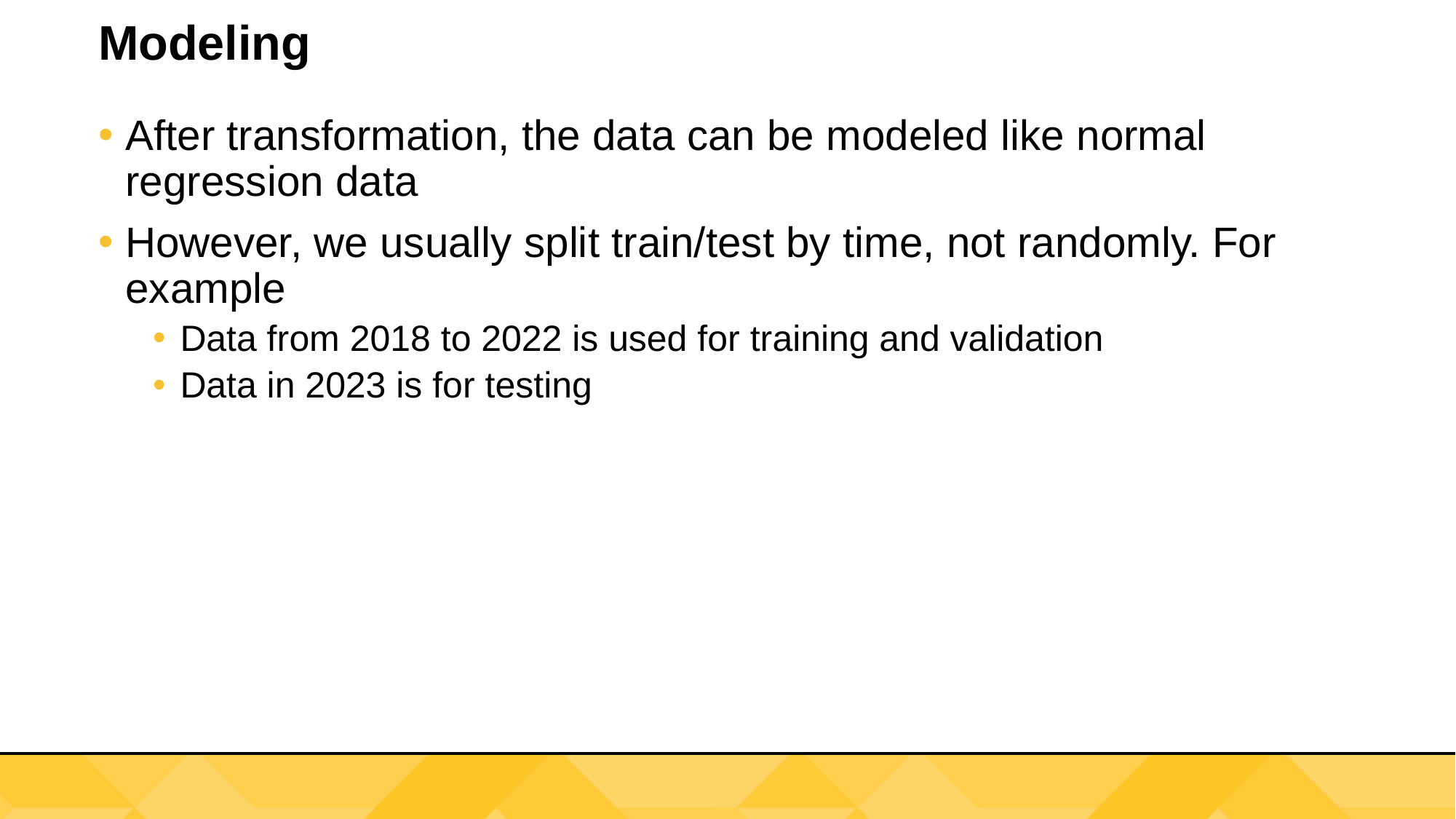

# Modeling
After transformation, the data can be modeled like normal regression data
However, we usually split train/test by time, not randomly. For example
Data from 2018 to 2022 is used for training and validation
Data in 2023 is for testing